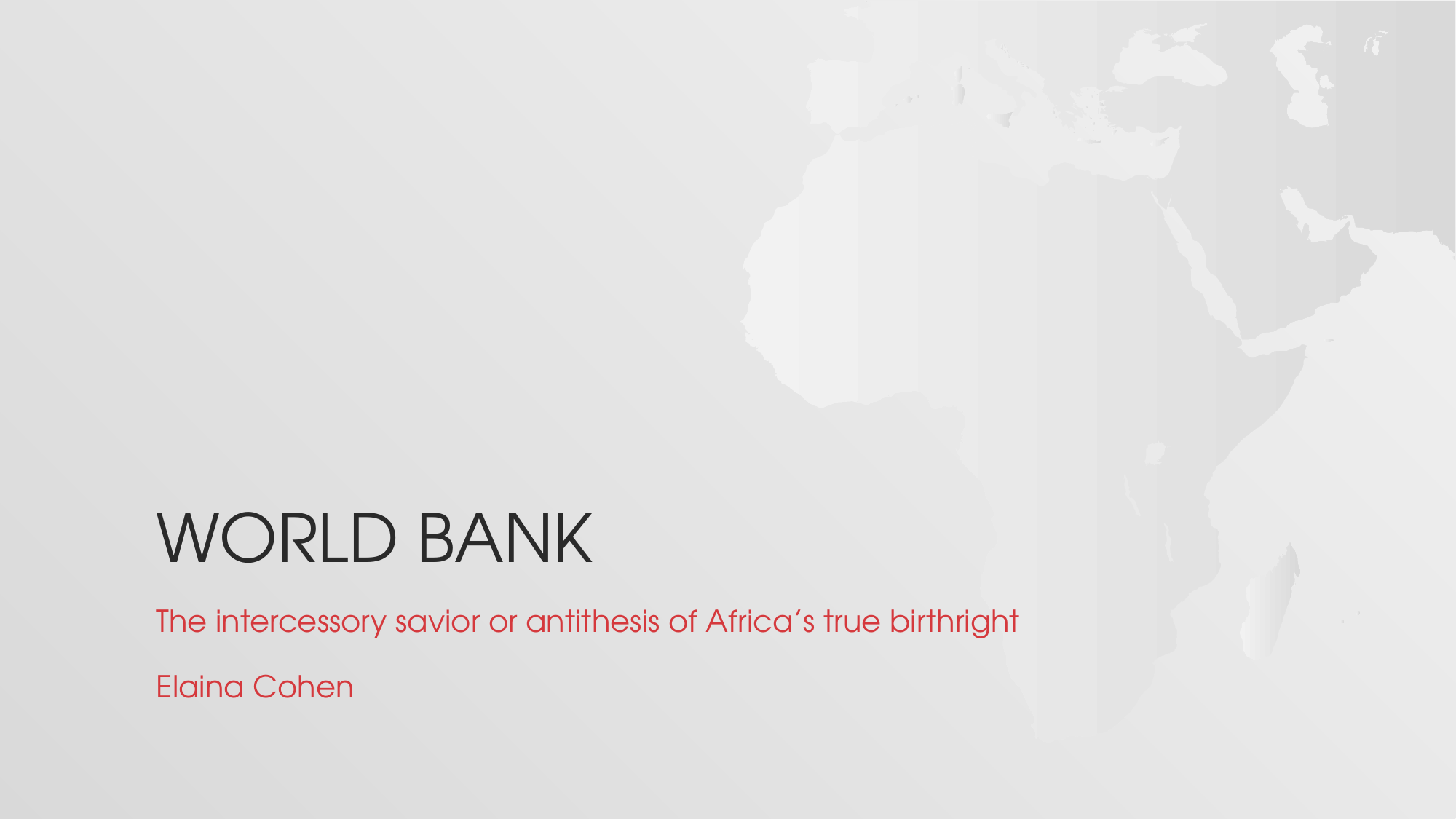

# World Bank
The intercessory savior or antithesis of Africa’s true birthright

Elaina Cohen